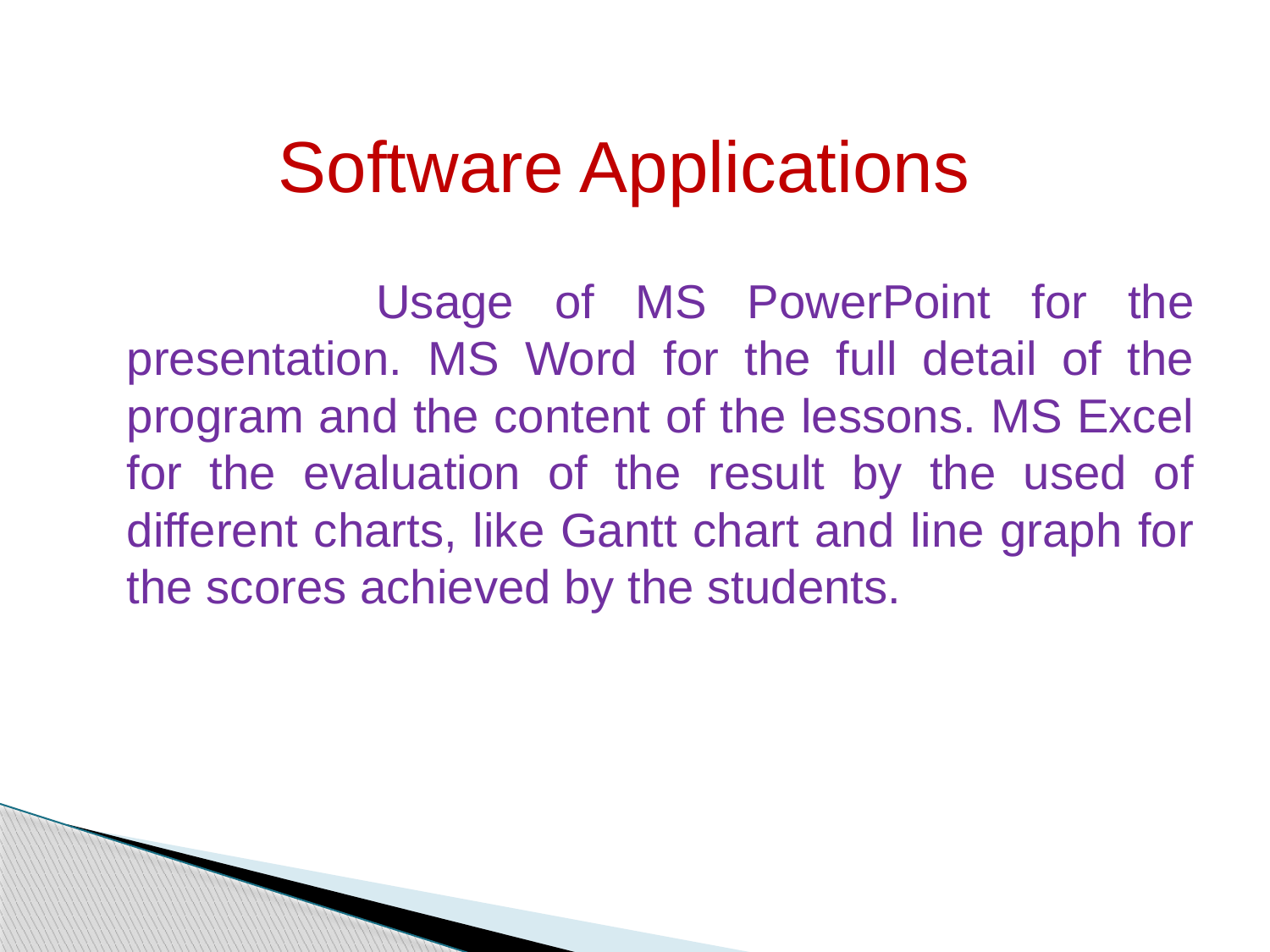

# Software Applications
		   Usage of MS PowerPoint for the presentation. MS Word for the full detail of the program and the content of the lessons. MS Excel for the evaluation of the result by the used of different charts, like Gantt chart and line graph for the scores achieved by the students.